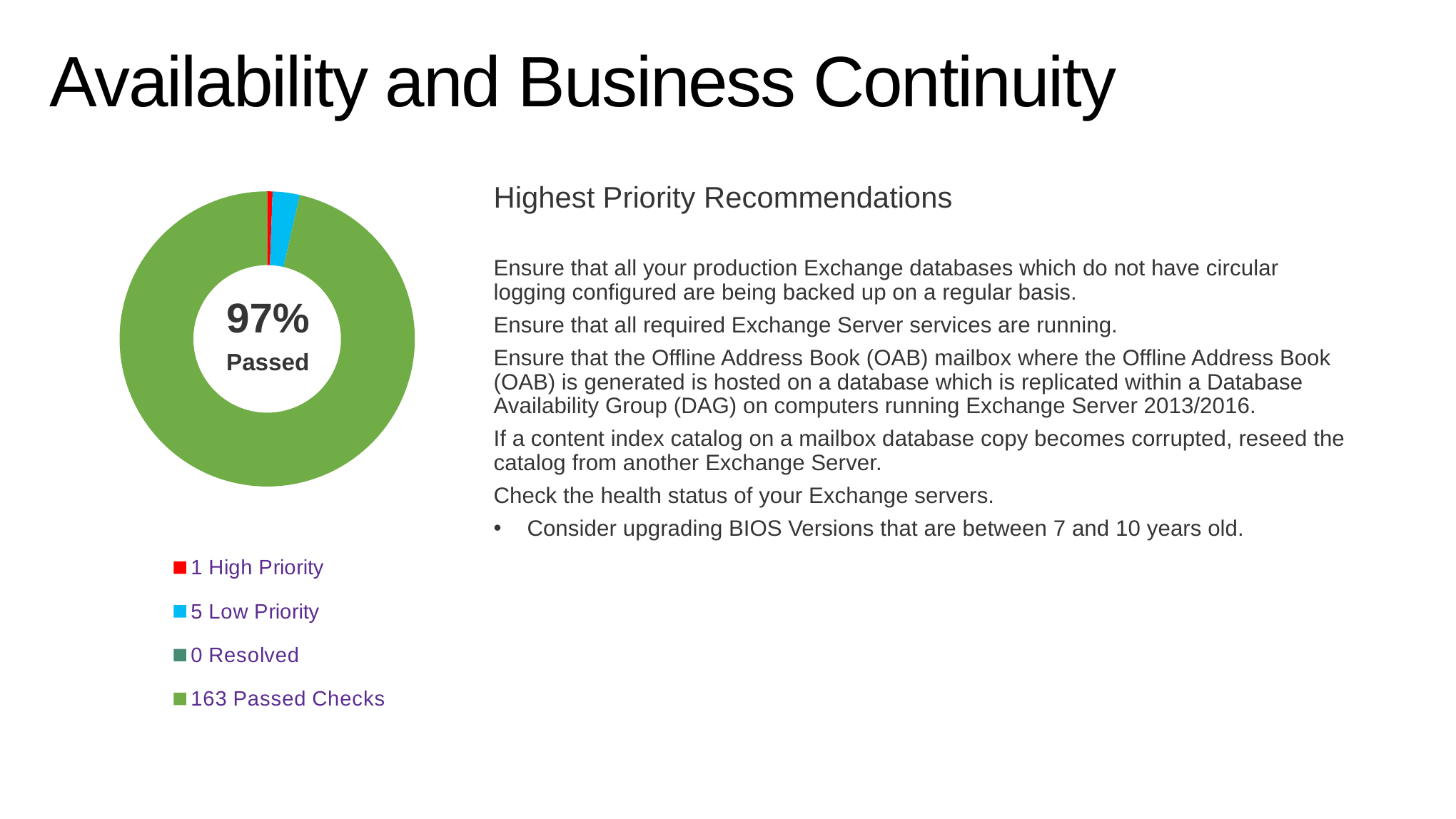

# Availability and Business Continuity

### Chart

| Category | Column1 |
|---|---|
| 1 High Priority  | 1.0 |
|  | None |
| 5 Low Priority | 5.0 |
|  | None |
| 0 Resolved | 0.0 |
|  | None |
| 163 Passed Checks | 163.0 |
Highest Priority Recommendations

Ensure that all your production Exchange databases which do not have circular logging configured are being backed up on a regular basis.
Ensure that all required Exchange Server services are running.
Ensure that the Offline Address Book (OAB) mailbox where the Offline Address Book (OAB) is generated is hosted on a database which is replicated within a Database Availability Group (DAG) on computers running Exchange Server 2013/2016.
If a content index catalog on a mailbox database copy becomes corrupted, reseed the catalog from another Exchange Server.
Check the health status of your Exchange servers.
Consider upgrading BIOS Versions that are between 7 and 10 years old.
97%
Passed